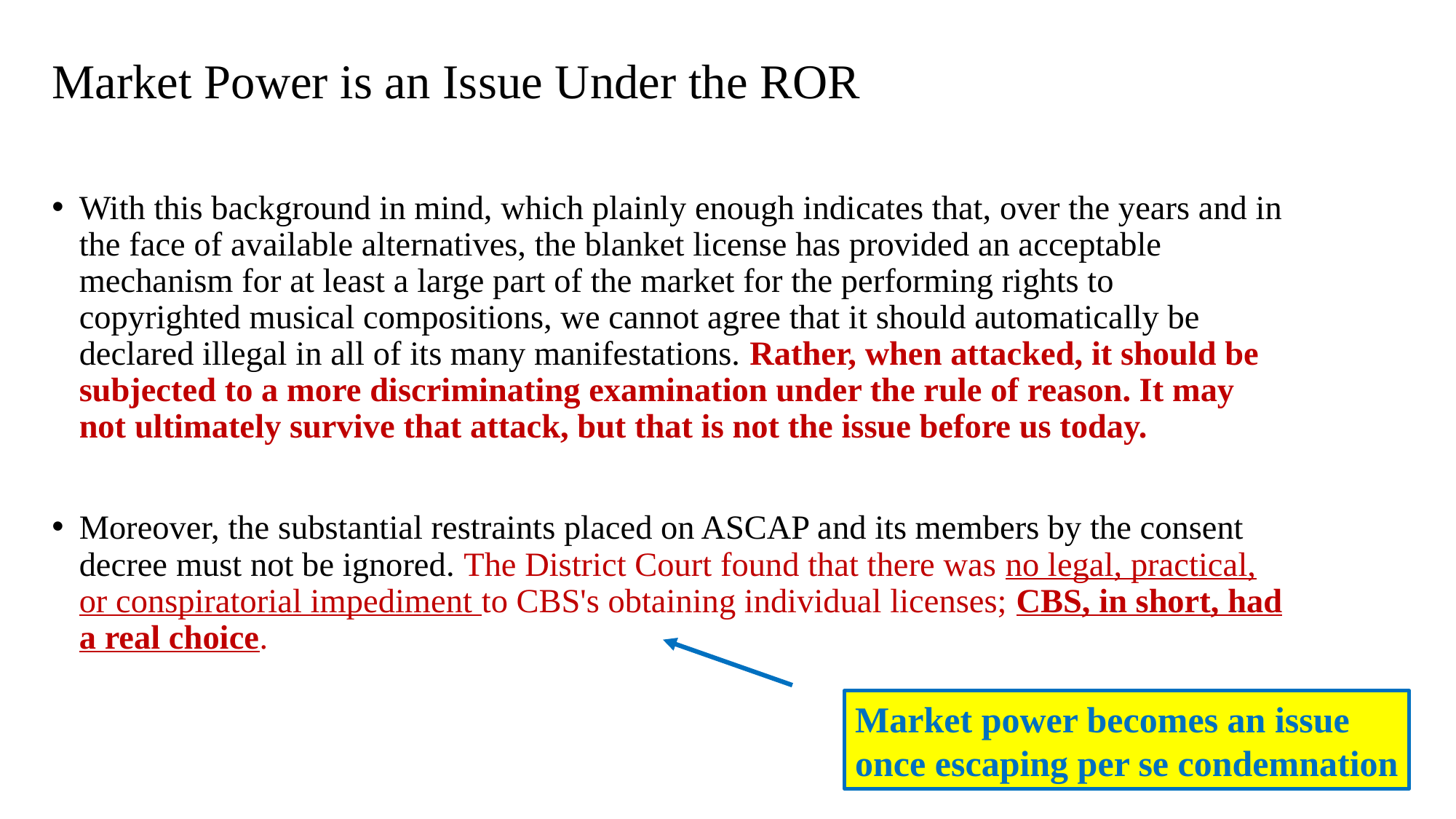

# Market Power is an Issue Under the ROR
With this background in mind, which plainly enough indicates that, over the years and in the face of available alternatives, the blanket license has provided an acceptable mechanism for at least a large part of the market for the performing rights to copyrighted musical compositions, we cannot agree that it should automatically be declared illegal in all of its many manifestations. Rather, when attacked, it should be subjected to a more discriminating examination under the rule of reason. It may not ultimately survive that attack, but that is not the issue before us today.

Moreover, the substantial restraints placed on ASCAP and its members by the consent decree must not be ignored. The District Court found that there was no legal, practical, or conspiratorial impediment to CBS's obtaining individual licenses; CBS, in short, had a real choice.

Market power becomes an issue
once escaping per se condemnation
20